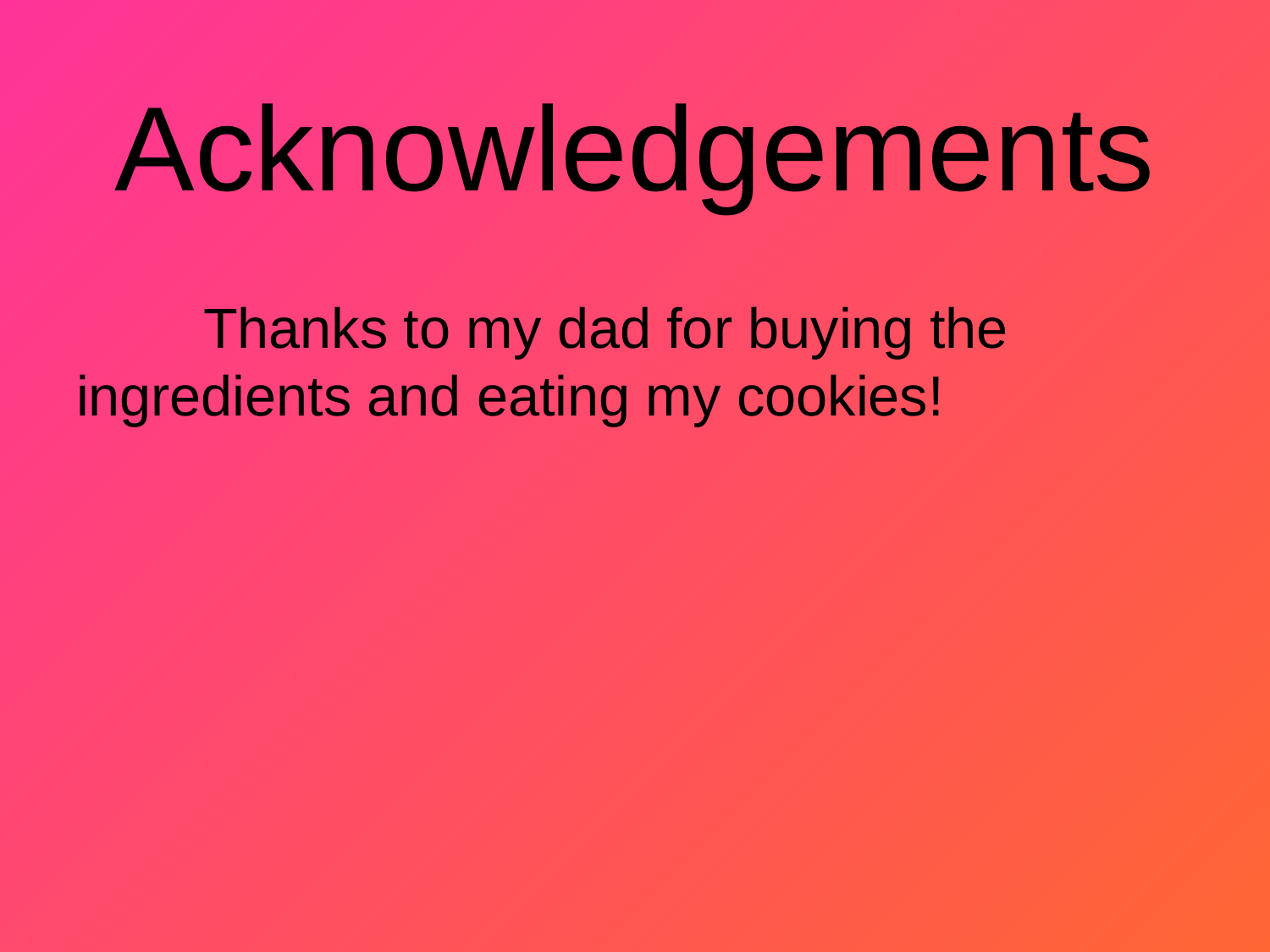

# Acknowledgements
	Thanks to my dad for buying the ingredients and eating my cookies!